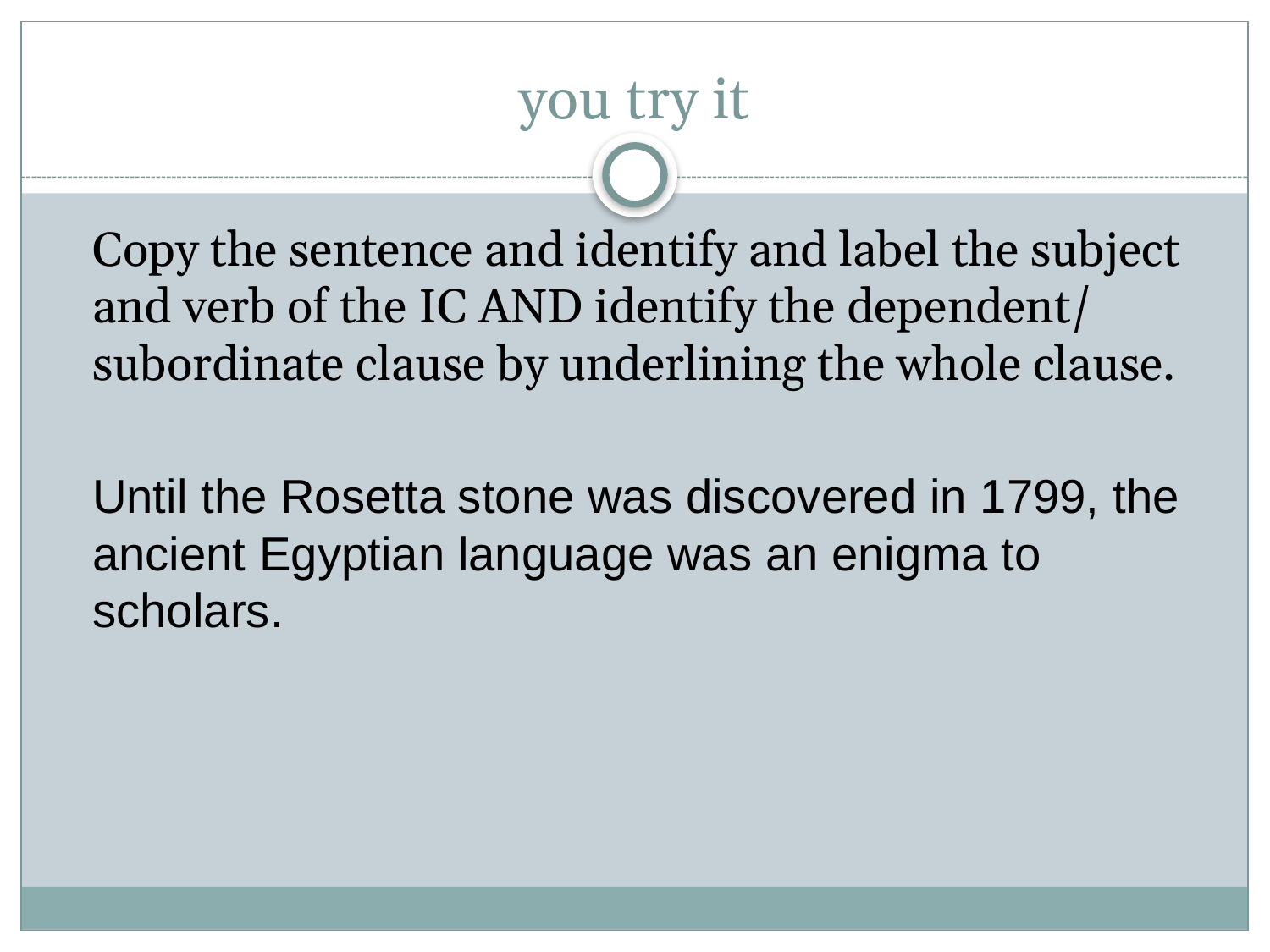

# you try it
Copy the sentence and identify and label the subject and verb of the IC AND identify the dependent/ subordinate clause by underlining the whole clause.

Until the Rosetta stone was discovered in 1799, the ancient Egyptian language was an enigma to scholars.